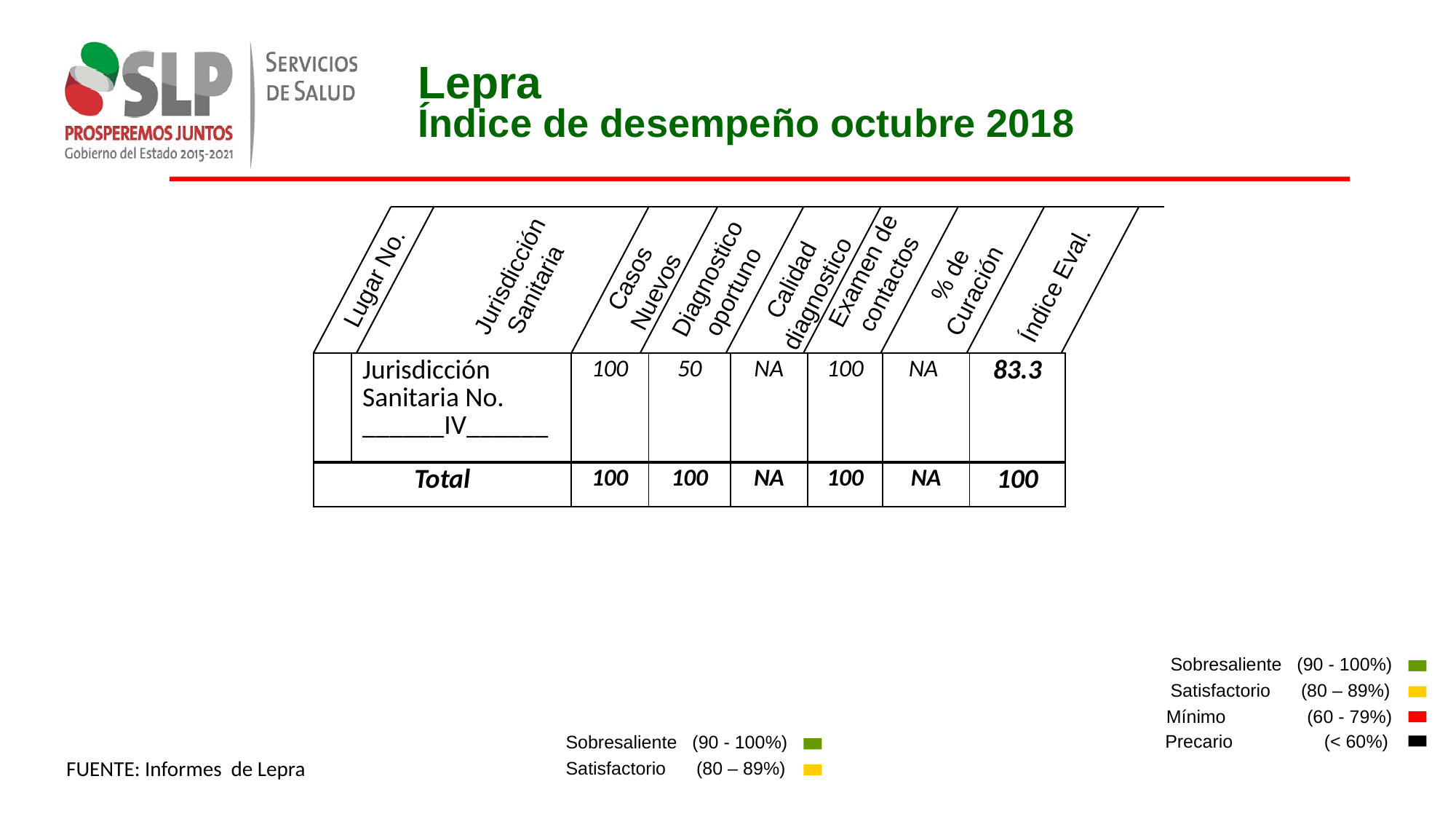

Lepra
Índice de desempeño octubre 2018
Examen de contactos
Jurisdicción Sanitaria
 % de Curación
Casos Nuevos
Diagnostico oportuno
Calidad diagnostico
Lugar No.
Índice Eval.
|  | Jurisdicción Sanitaria No. \_\_\_\_\_\_IV\_\_\_\_\_\_ | 100 | 50 | NA | 100 | NA | 83.3 |
| --- | --- | --- | --- | --- | --- | --- | --- |
| Total |  | 100 | 100 | NA | 100 | NA | 100 |
Sobresaliente   (90 - 100%)

Satisfactorio      (80 – 89%)

Mínimo                (60 - 79%)

Precario                  (< 60%)
Sobresaliente   (90 - 100%)

FUENTE: Informes  de Lepra
Satisfactorio      (80 – 89%)